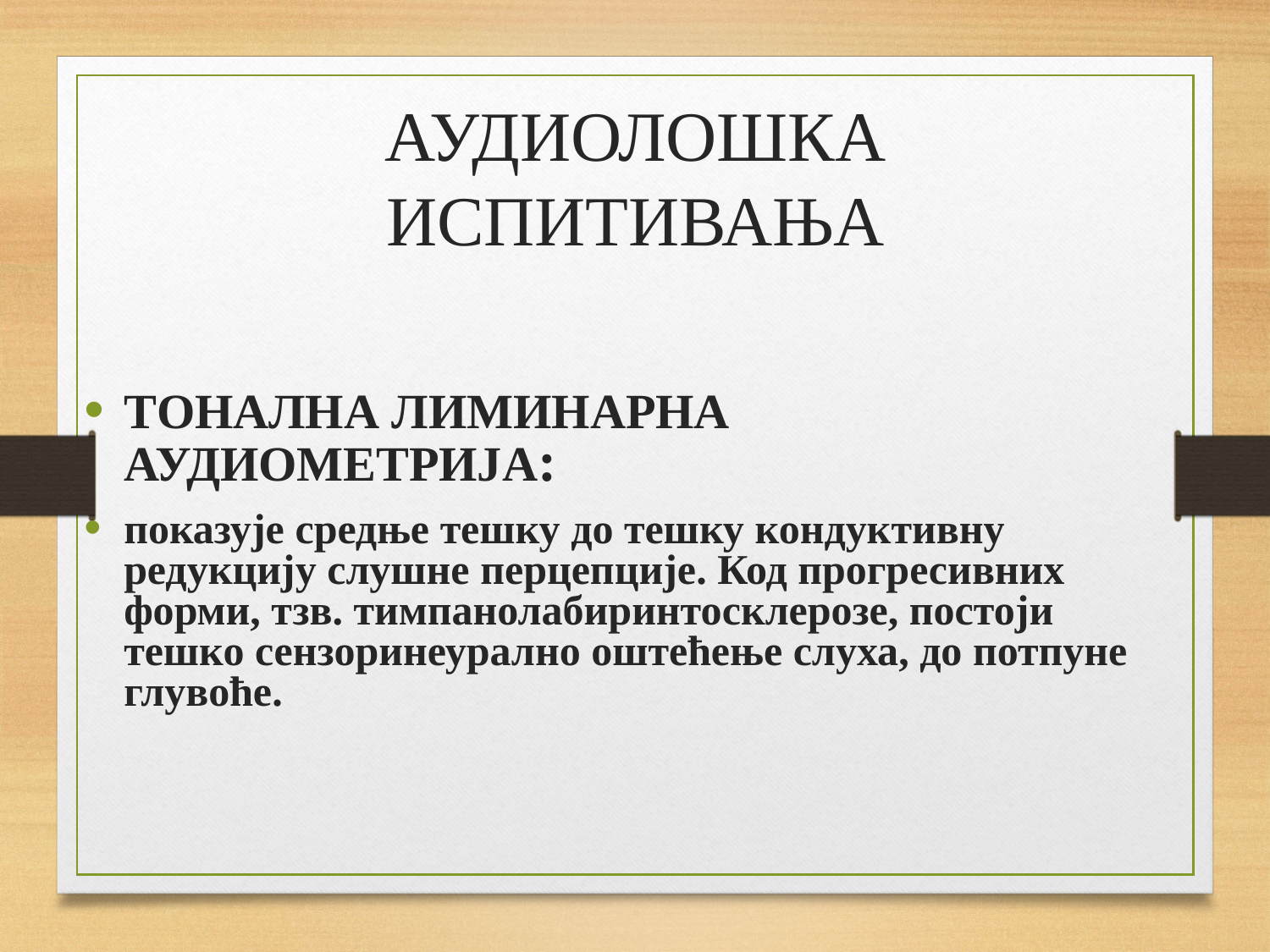

# АУДИОЛОШКА ИСПИТИВАЊА

ТОНАЛНА ЛИМИНАРНА АУДИОМЕТРИЈА:
показује средње тешку до тешку кондуктивну редукцију слушне перцепције. Код прогресивних форми, тзв. тимпанолабиринтосклерозе, постоји тешко сензоринеурално оштећење слуха, до потпуне глувоће.